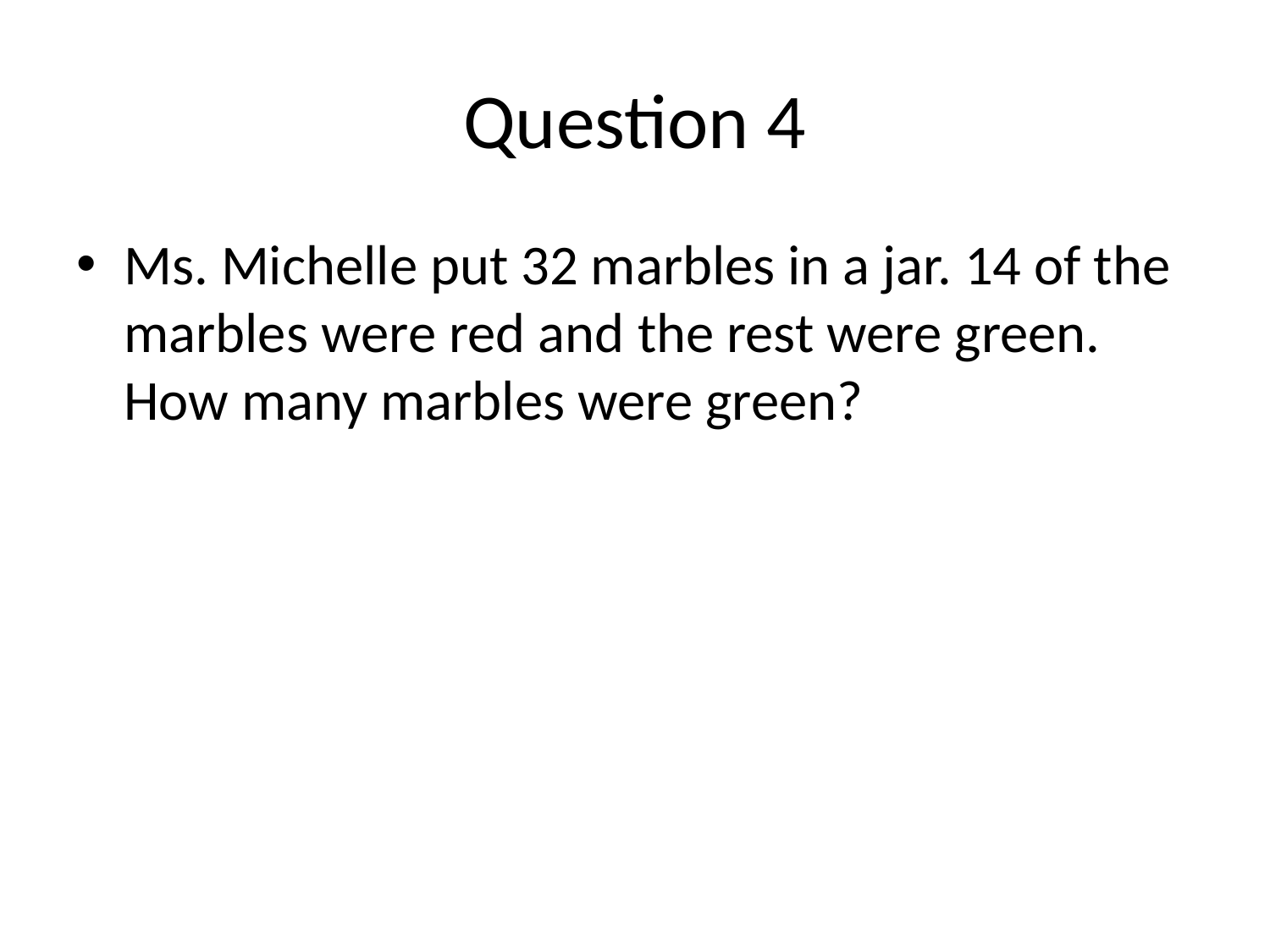

# Question 4
Ms. Michelle put 32 marbles in a jar. 14 of the marbles were red and the rest were green. How many marbles were green?